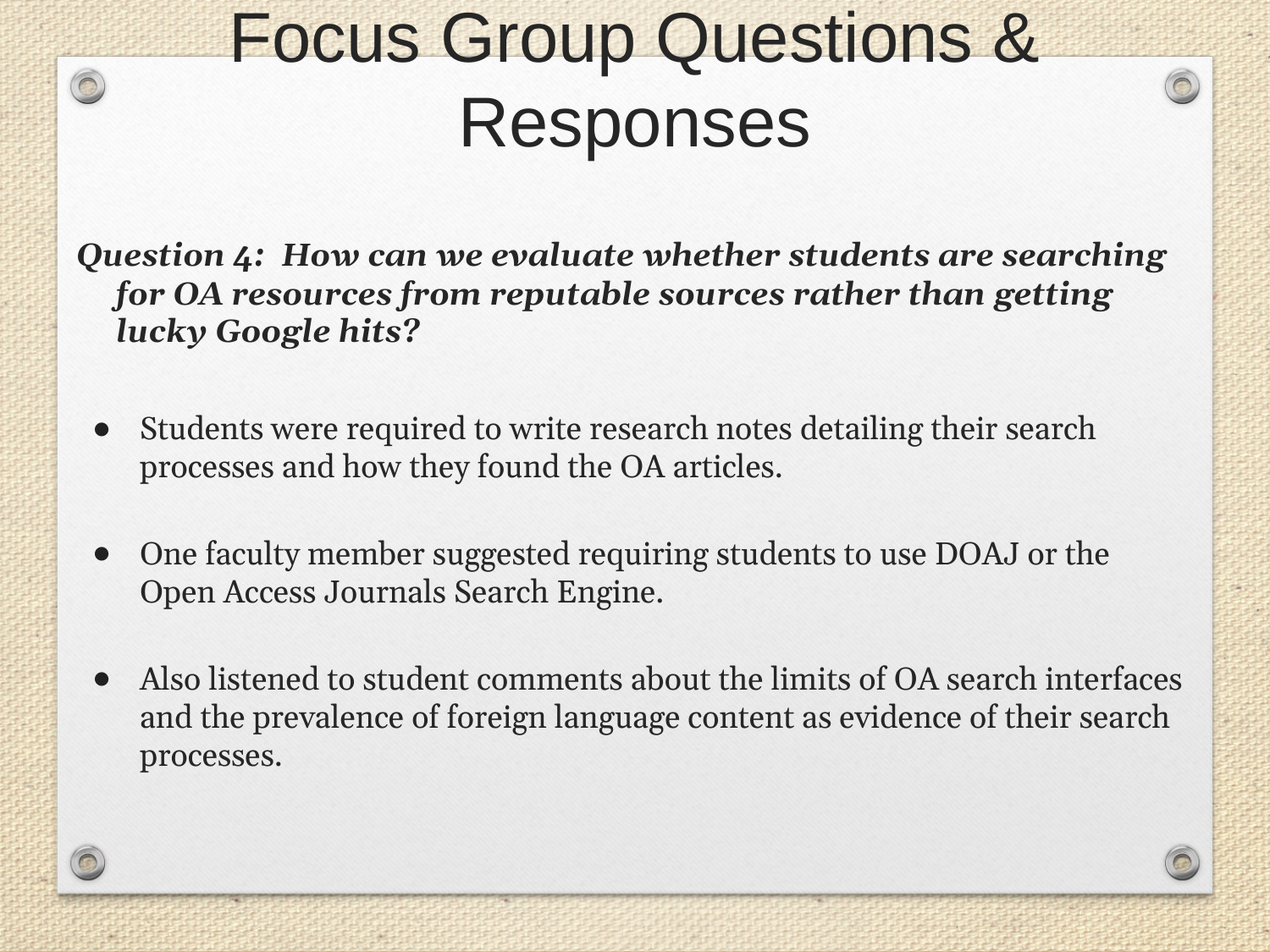

# Focus Group Questions & Responses
Question 4:  How can we evaluate whether students are searching for OA resources from reputable sources rather than getting lucky Google hits?

Students were required to write research notes detailing their search processes and how they found the OA articles.
One faculty member suggested requiring students to use DOAJ or the Open Access Journals Search Engine.
Also listened to student comments about the limits of OA search interfaces and the prevalence of foreign language content as evidence of their search processes.